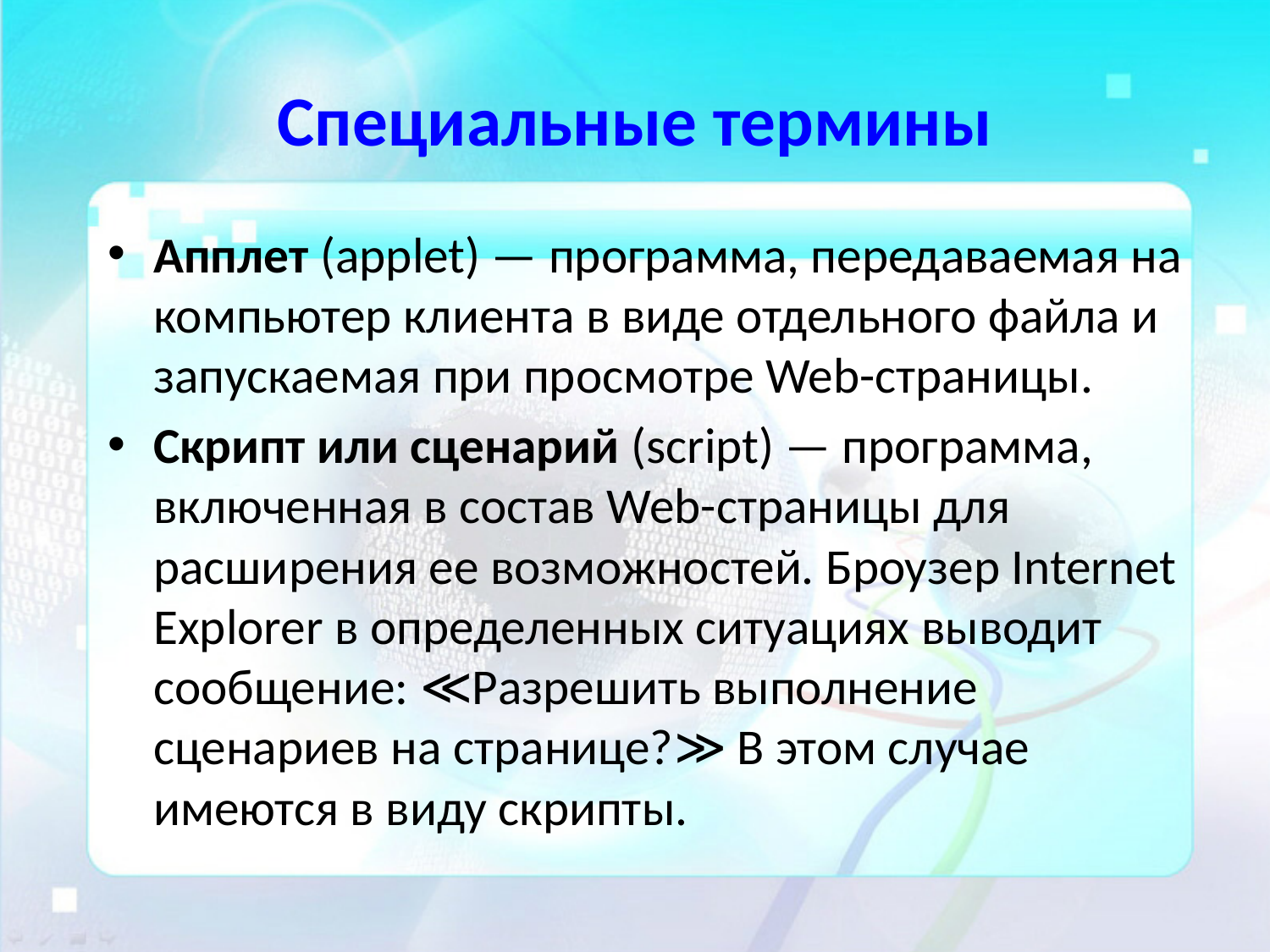

# Специальные термины
Апплет (applet) — программа, передаваемая на компьютер клиента в виде отдельного файла и запускаемая при просмотре Web-страницы.
Скрипт или сценарий (script) — программа, включенная в состав Web-страницы для расширения ее возможностей. Броузер Internet Explorer в определенных ситуациях выводит сообщение: ≪Разрешить выполнение сценариев на странице?≫ В этом случае имеются в виду скрипты.